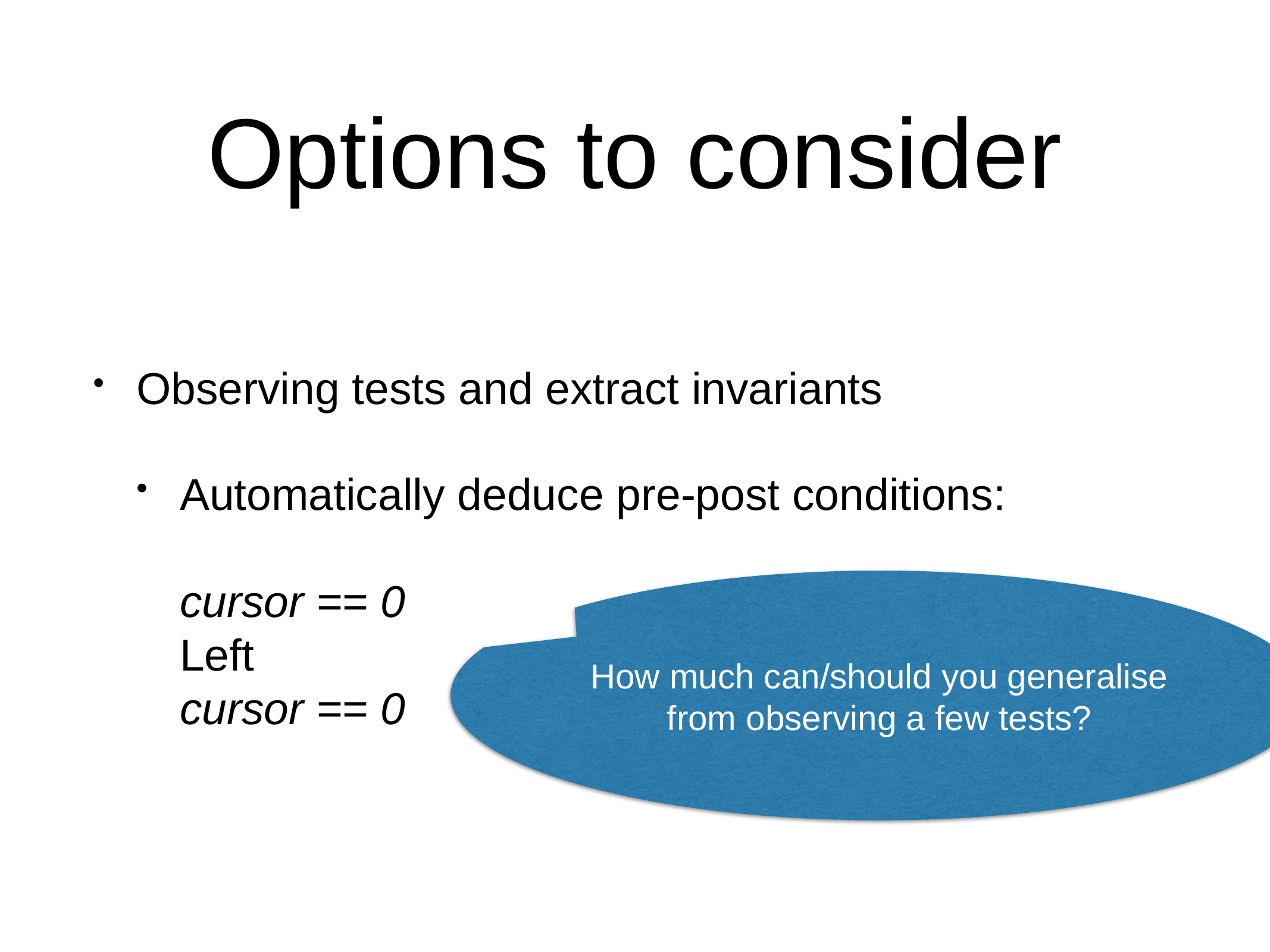

# Options to consider

Observing tests and extract invariants
Automatically deduce pre-post conditions:

cursor == 0
Left
cursor == 0

How much can/should you generalise from observing a few tests?